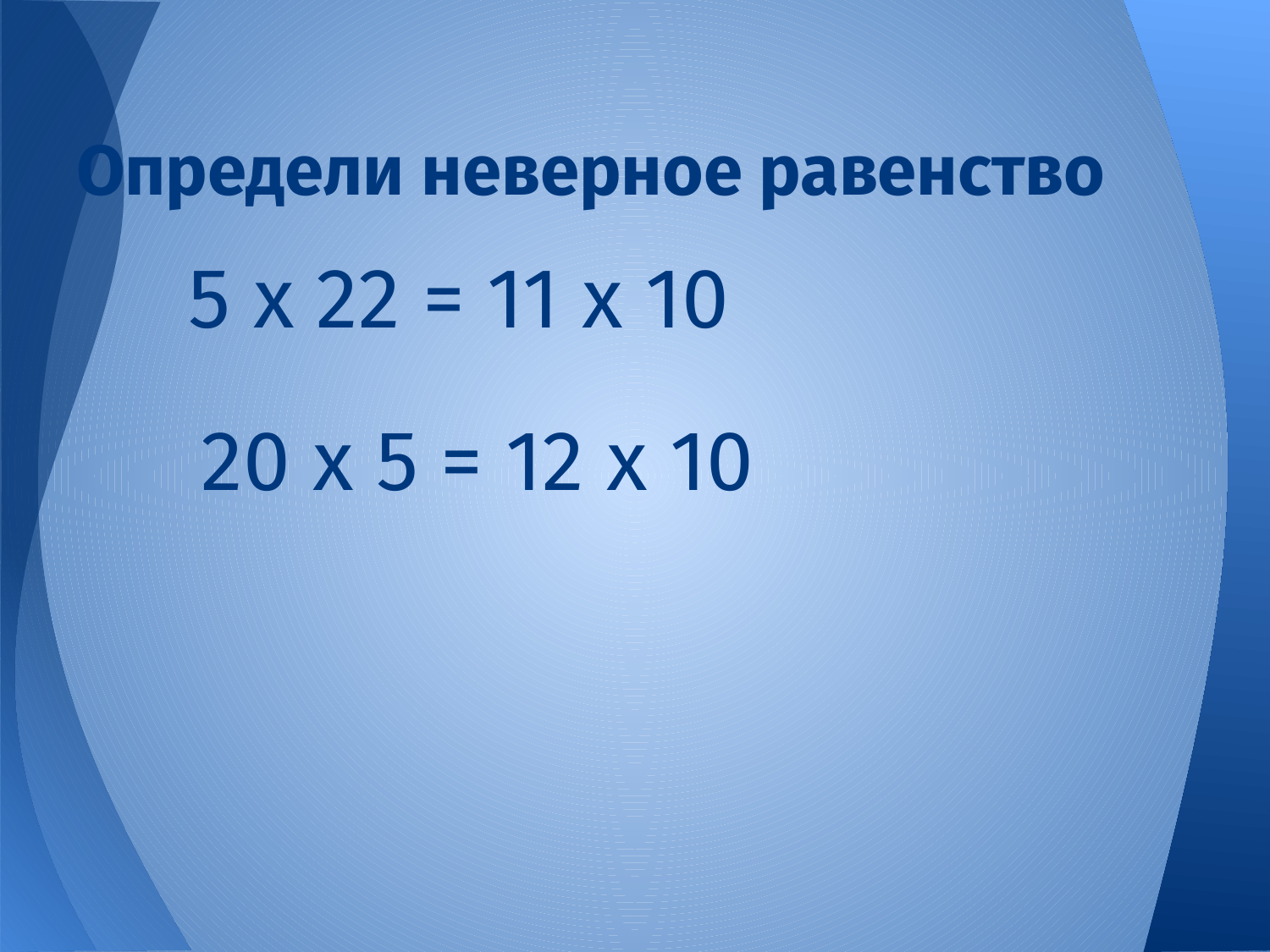

# Определи неверное равенство
     5 х 22 = 11 х 10

 20 х 5 = 12 х 10